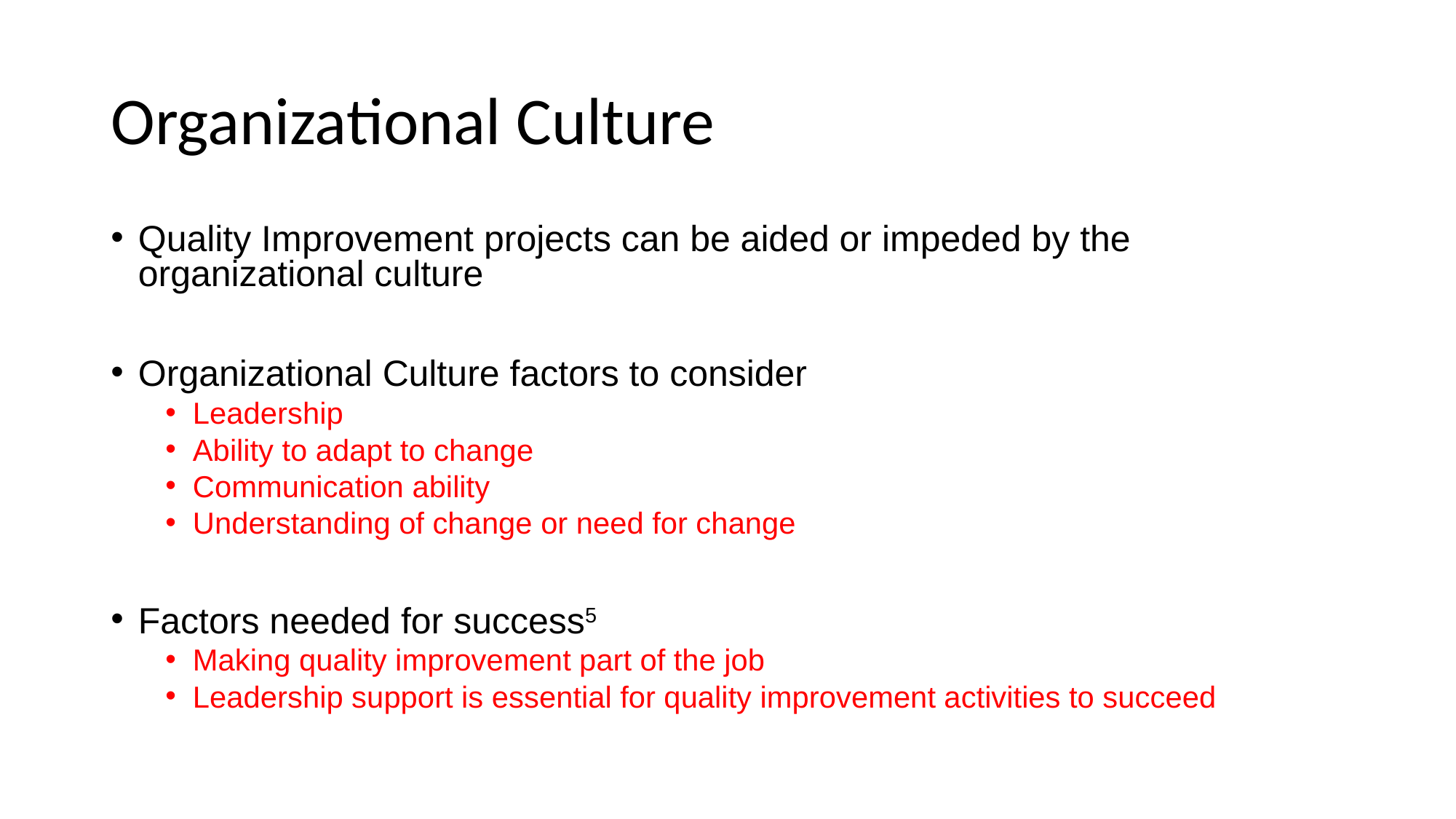

Organizational Culture
Quality Improvement projects can be aided or impeded by the organizational culture

Organizational Culture factors to consider
Leadership
Ability to adapt to change
Communication ability
Understanding of change or need for change

Factors needed for success5
Making quality improvement part of the job
Leadership support is essential for quality improvement activities to succeed